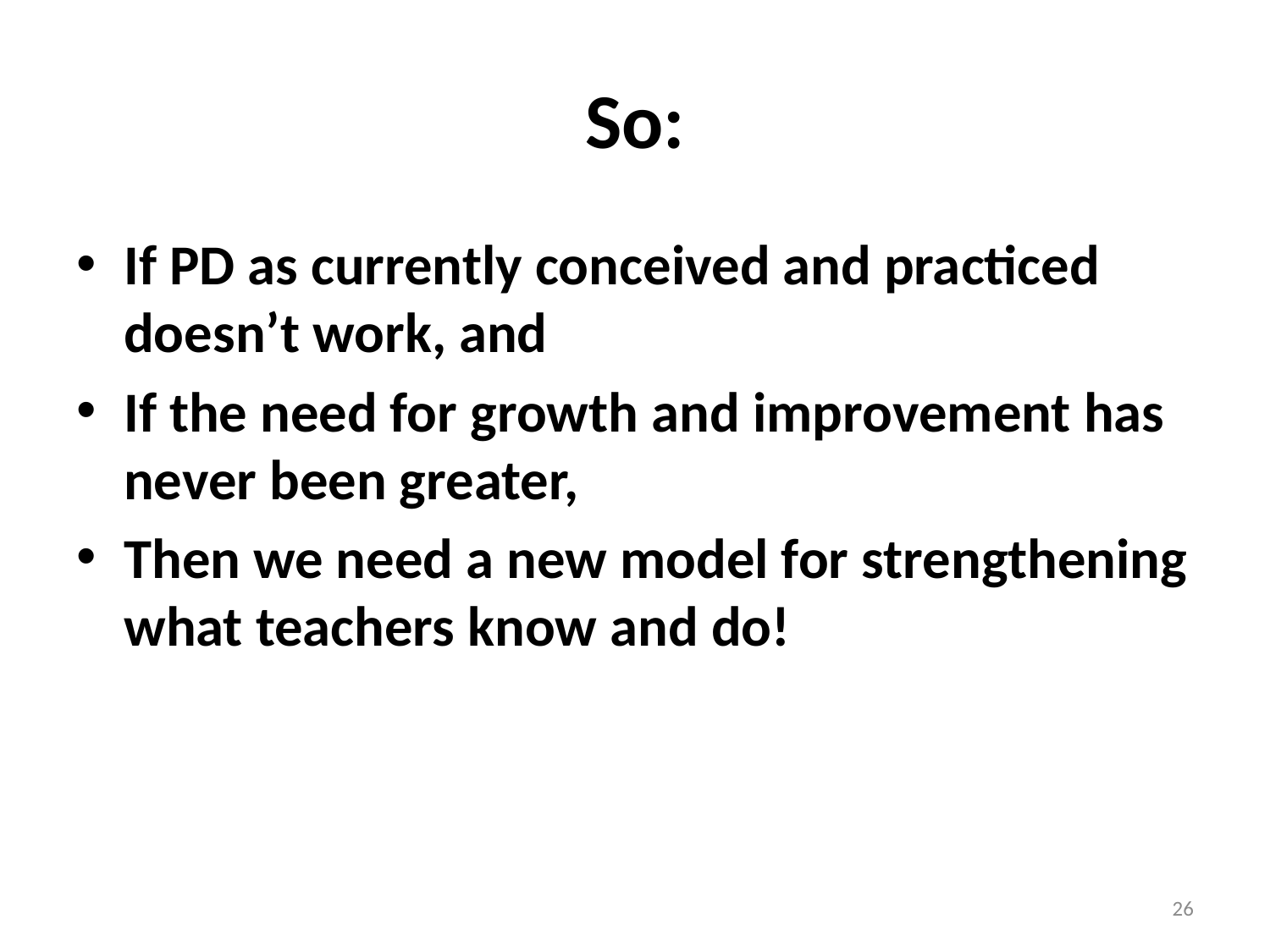

# So:
If PD as currently conceived and practiced doesn’t work, and
If the need for growth and improvement has never been greater,
Then we need a new model for strengthening what teachers know and do!
26